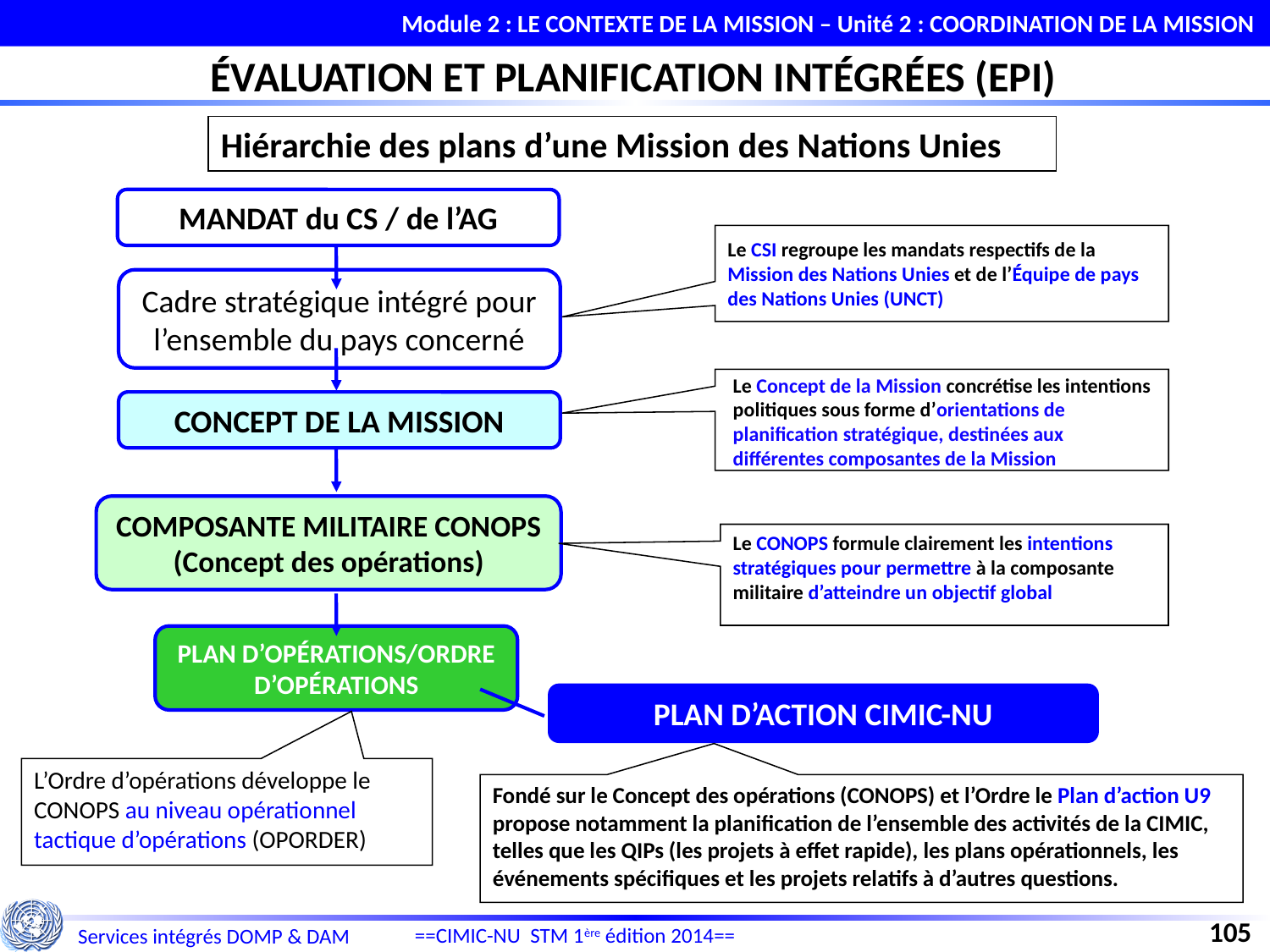

Module 2 : LE CONTEXTE DE LA MISSION – Unité 2 : COORDINATION DE LA MISSION
ÉVALUATION ET PLANIFICATION INTÉGRÉES (EPI)
Hiérarchie des plans d’une Mission des Nations Unies
MANDAT du CS / de l’AG
Le CSI regroupe les mandats respectifs de la Mission des Nations Unies et de l’Équipe de pays des Nations Unies (UNCT)
Cadre stratégique intégré pour l’ensemble du pays concerné
Le Concept de la Mission concrétise les intentions politiques sous forme d’orientations de planification stratégique, destinées aux différentes composantes de la Mission

CONCEPT DE LA MISSION
COMPOSANTE MILITAIRE CONOPS (Concept des opérations)
Le CONOPS formule clairement les intentions stratégiques pour permettre à la composante militaire d’atteindre un objectif global
PLAN D’OPÉRATIONS/ORDRE D’OPÉRATIONS
PLAN D’ACTION CIMIC-NU

L’Ordre d’opérations développe le CONOPS au niveau opérationnel tactique d’opérations (OPORDER)
Fondé sur le Concept des opérations (CONOPS) et l’Ordre le Plan d’action U9 propose notamment la planification de l’ensemble des activités de la CIMIC, telles que les QIPs (les projets à effet rapide), les plans opérationnels, les événements spécifiques et les projets relatifs à d’autres questions.
105
==CIMIC-NU  STM 1ère édition 2014==
Services intégrés DOMP & DAM